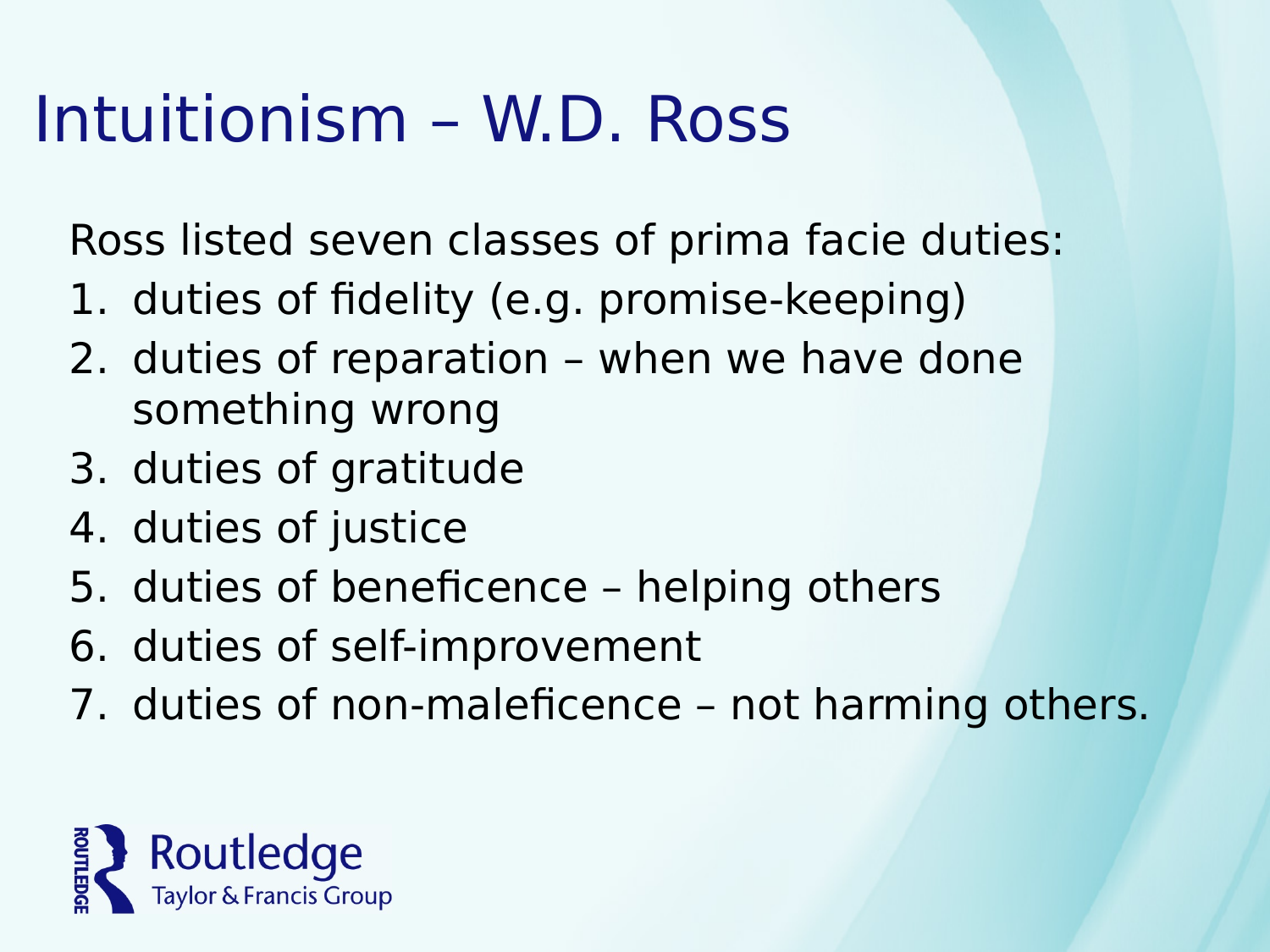

# Intuitionism – W.D. Ross
Ross listed seven classes of prima facie duties:
duties of fidelity (e.g. promise-keeping)
duties of reparation – when we have done something wrong
duties of gratitude
duties of justice
duties of beneficence – helping others
duties of self-improvement
duties of non-maleficence – not harming others.